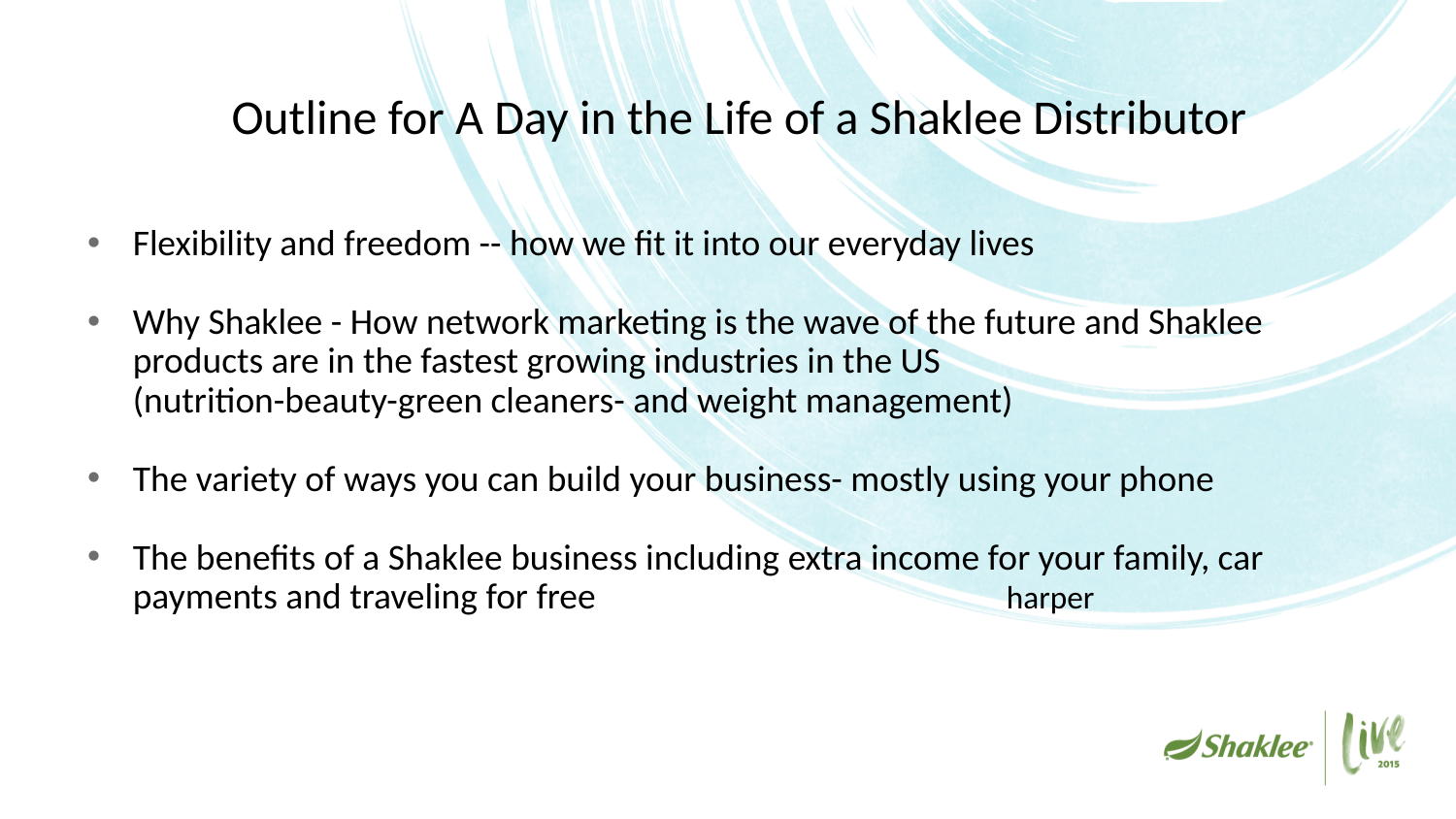

# Outline for A Day in the Life of a Shaklee Distributor

Flexibility and freedom -- how we fit it into our everyday lives

Why Shaklee - How network marketing is the wave of the future and Shaklee products are in the fastest growing industries in the US			 (nutrition-beauty-green cleaners- and weight management)
The variety of ways you can build your business- mostly using your phone
The benefits of a Shaklee business including extra income for your family, car payments and traveling for free 			harper